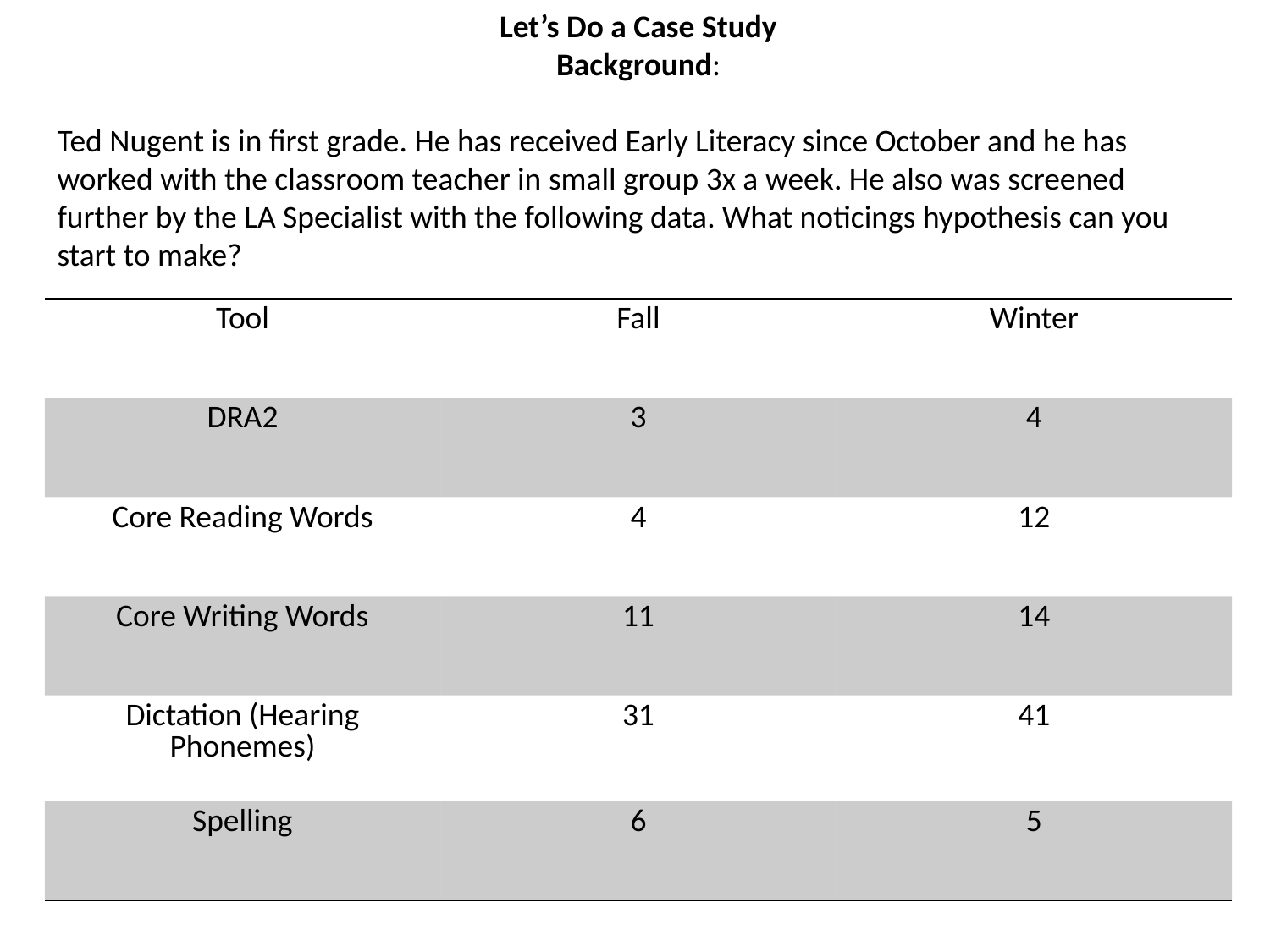

Let’s Do a Case Study
Background:

Ted Nugent is in first grade. He has received Early Literacy since October and he has worked with the classroom teacher in small group 3x a week. He also was screened further by the LA Specialist with the following data. What noticings hypothesis can you start to make?
| Tool | Fall | Winter |
| --- | --- | --- |
| DRA2 | 3 | 4 |
| Core Reading Words | 4 | 12 |
| Core Writing Words | 11 | 14 |
| Dictation (Hearing Phonemes) | 31 | 41 |
| Spelling | 6 | 5 |